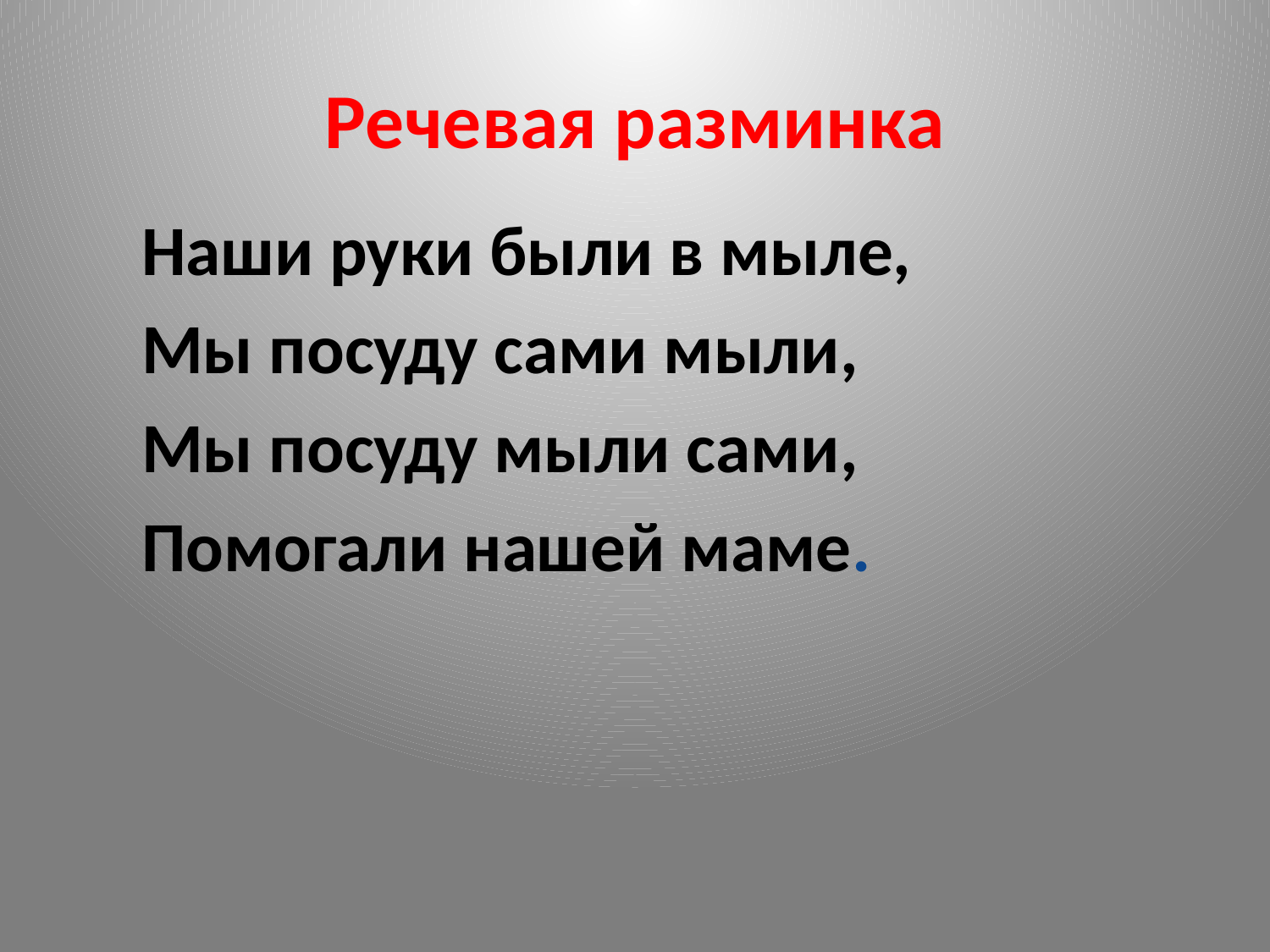

# Речевая разминка
Наши руки были в мыле,
Мы посуду сами мыли,
Мы посуду мыли сами,
Помогали нашей маме.